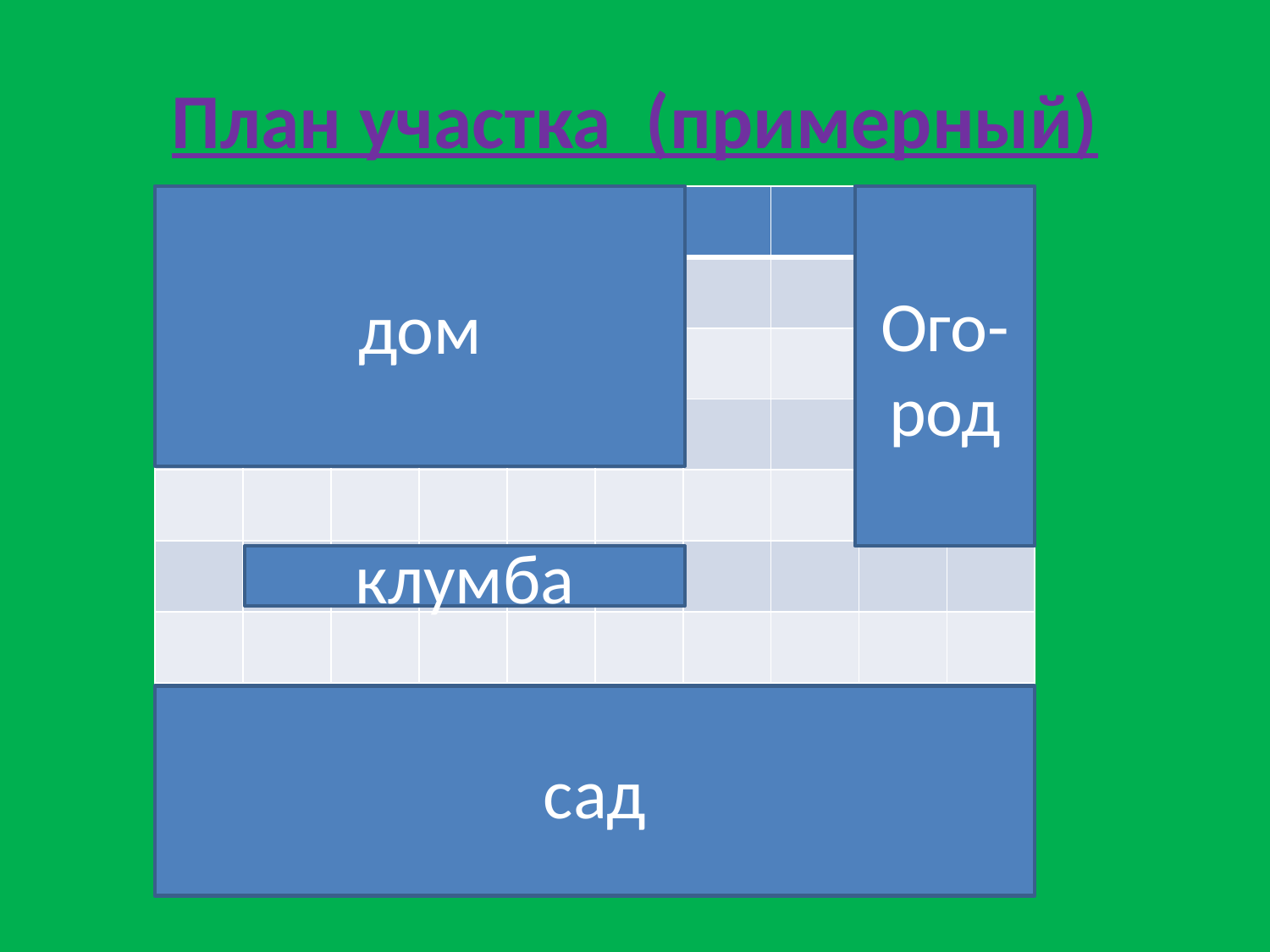

# План участка  (примерный)
дом
Ого-род
|  |  |  |  |  |  |  |  |  |  |
| --- | --- | --- | --- | --- | --- | --- | --- | --- | --- |
|  |  |  |  |  |  |  |  |  |  |
|  |  |  |  |  |  |  |  |  |  |
|  |  |  |  |  |  |  |  |  |  |
|  |  |  |  |  |  |  |  |  |  |
|  |  |  |  |  |  |  |  |  |  |
|  |  |  |  |  |  |  |  |  |  |
|  |  |  |  |  |  |  |  |  |  |
|  |  |  |  |  |  |  |  |  |  |
|  |  |  |  |  |  |  |  |  |  |
клумба
сад